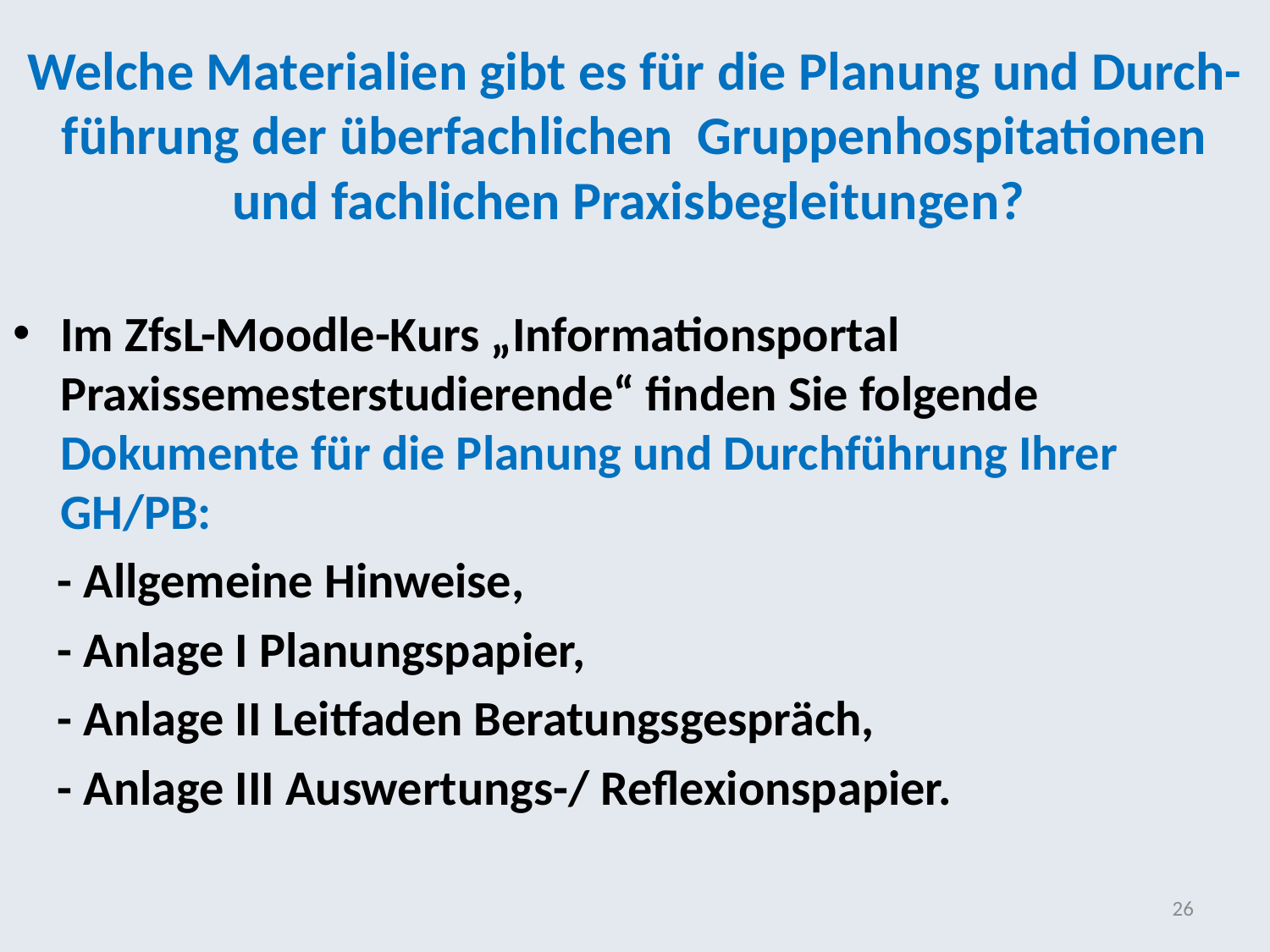

# Welche Materialien gibt es für die Planung und Durch-führung der überfachlichen  Gruppenhospitationen und fachlichen Praxisbegleitungen?
Im ZfsL-Moodle-Kurs „Informationsportal Praxissemesterstudierende“ finden Sie folgende Dokumente für die Planung und Durchführung Ihrer GH/PB:
    - Allgemeine Hinweise,
    - Anlage I Planungspapier,
    - Anlage II Leitfaden Beratungsgespräch,
    - Anlage III Auswertungs-/ Reflexionspapier.

26